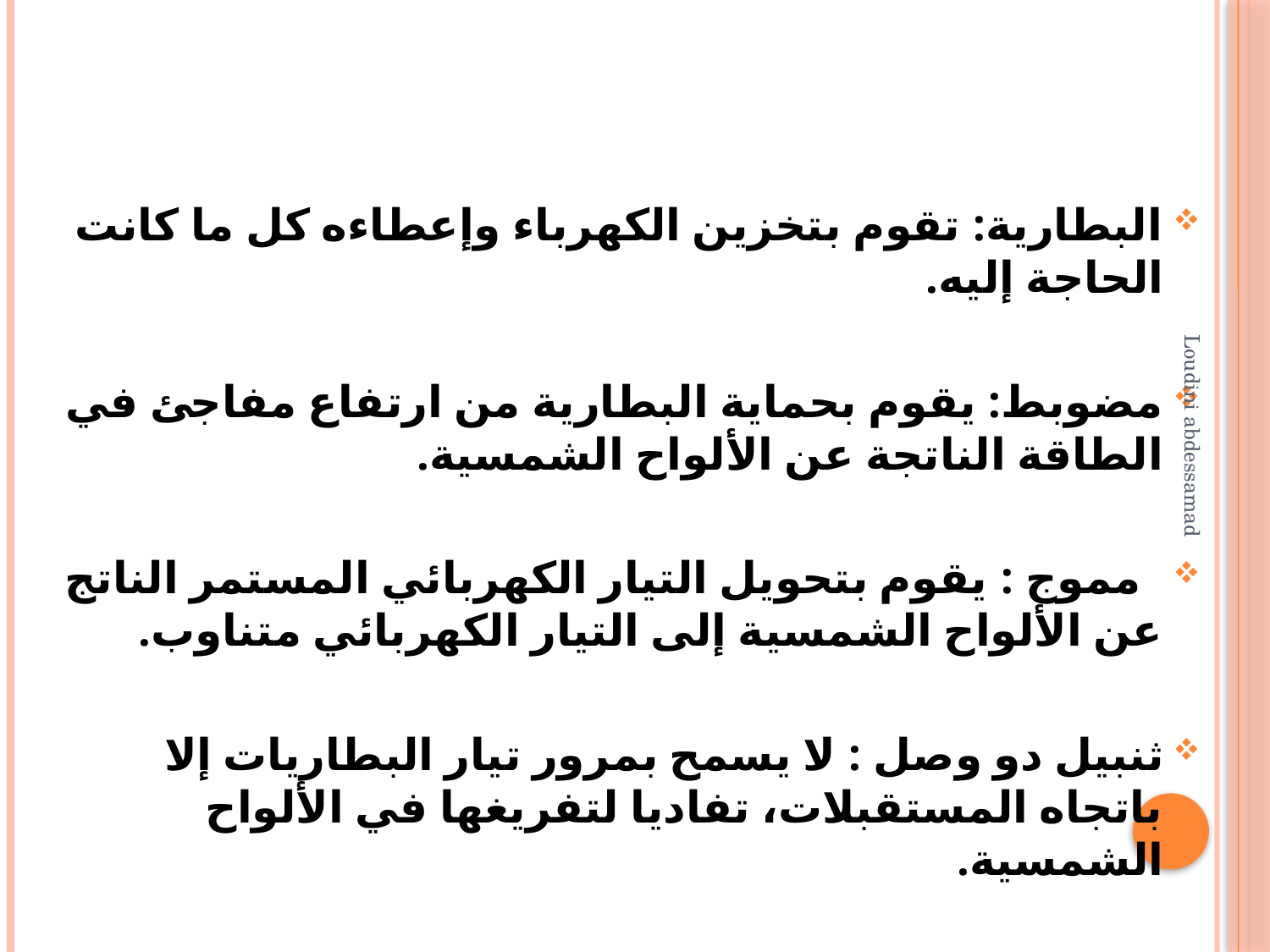

البطارية: تقوم بتخزين الكهرباء وإعطاءه كل ما كانت الحاجة إليه.

مضوبط: يقوم بحماية البطارية من ارتفاع مفاجئ في الطاقة الناتجة عن الألواح الشمسية.

  مموج : يقوم بتحويل التيار الكهربائي المستمر الناتج عن الألواح الشمسية إلى التيار الكهربائي متناوب.

ثنبيل دو وصل : لا يسمح بمرور تيار البطاريات إلا باتجاه المستقبلات، تفاديا لتفريغها في الألواح الشمسية.

Loudini abdessamad